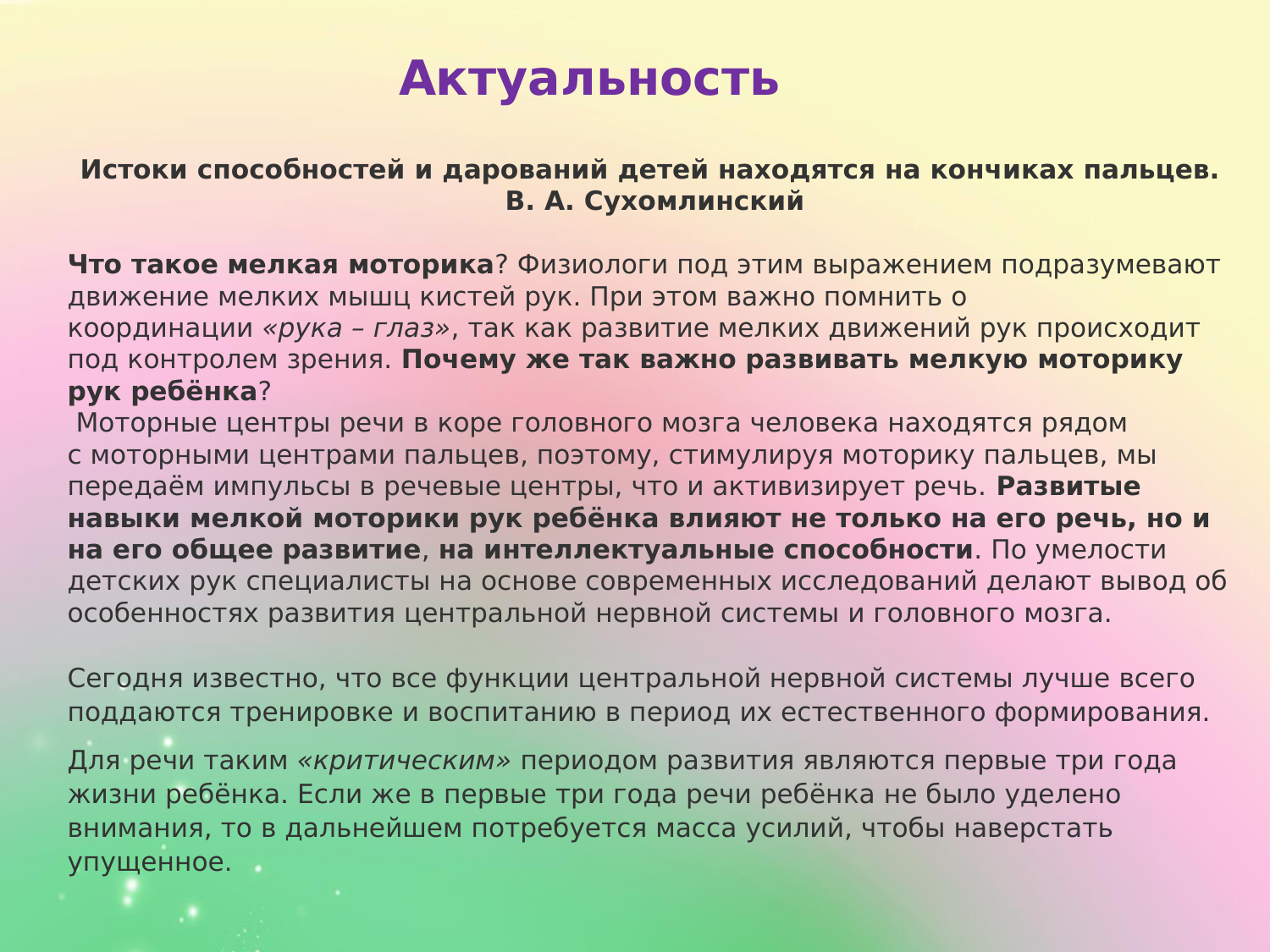

# Актуальность
Истоки способностей и дарований детей находятся на кончиках пальцев.
В. А. Сухомлинский

Что такое мелкая моторика? Физиологи под этим выражением подразумевают движение мелких мышц кистей рук. При этом важно помнить о координации «рука – глаз», так как развитие мелких движений рук происходит под контролем зрения. Почему же так важно развивать мелкую моторику рук ребёнка?
 Моторные центры речи в коре головного мозга человека находятся рядом с моторными центрами пальцев, поэтому, стимулируя моторику пальцев, мы передаём импульсы в речевые центры, что и активизирует речь. Развитые навыки мелкой моторики рук ребёнка влияют не только на его речь, но и на его общее развитие, на интеллектуальные способности. По умелости детских рук специалисты на основе современных исследований делают вывод об особенностях развития центральной нервной системы и головного мозга.

Сегодня известно, что все функции центральной нервной системы лучше всего поддаются тренировке и воспитанию в период их естественного формирования.
Для речи таким «критическим» периодом развития являются первые три года жизни ребёнка. Если же в первые три года речи ребёнка не было уделено внимания, то в дальнейшем потребуется масса усилий, чтобы наверстать упущенное.